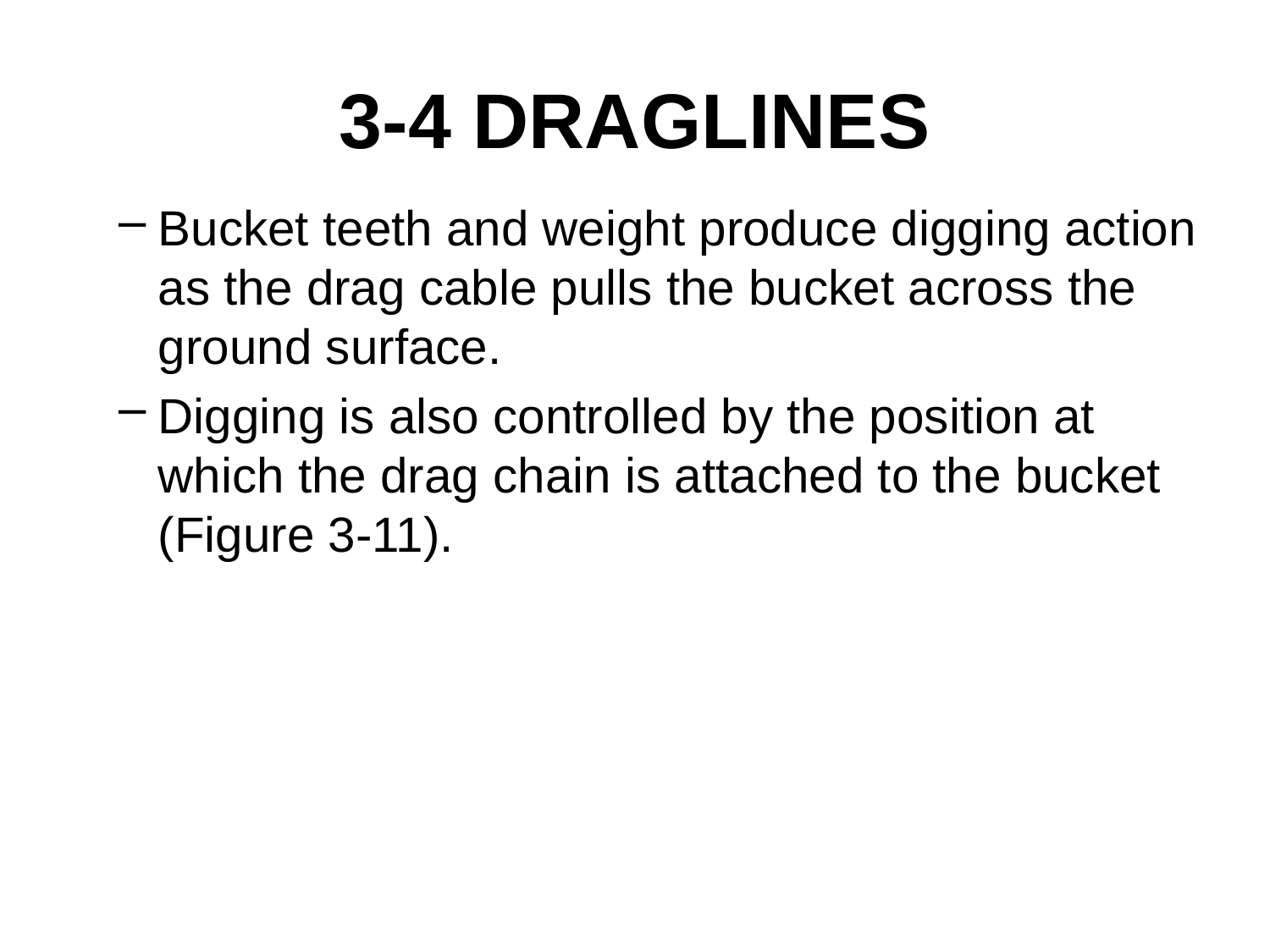

# 3-4 DRAGLINES
Bucket teeth and weight produce digging action as the drag cable pulls the bucket across the ground surface.
Digging is also controlled by the position at which the drag chain is attached to the bucket (Figure 3-11).